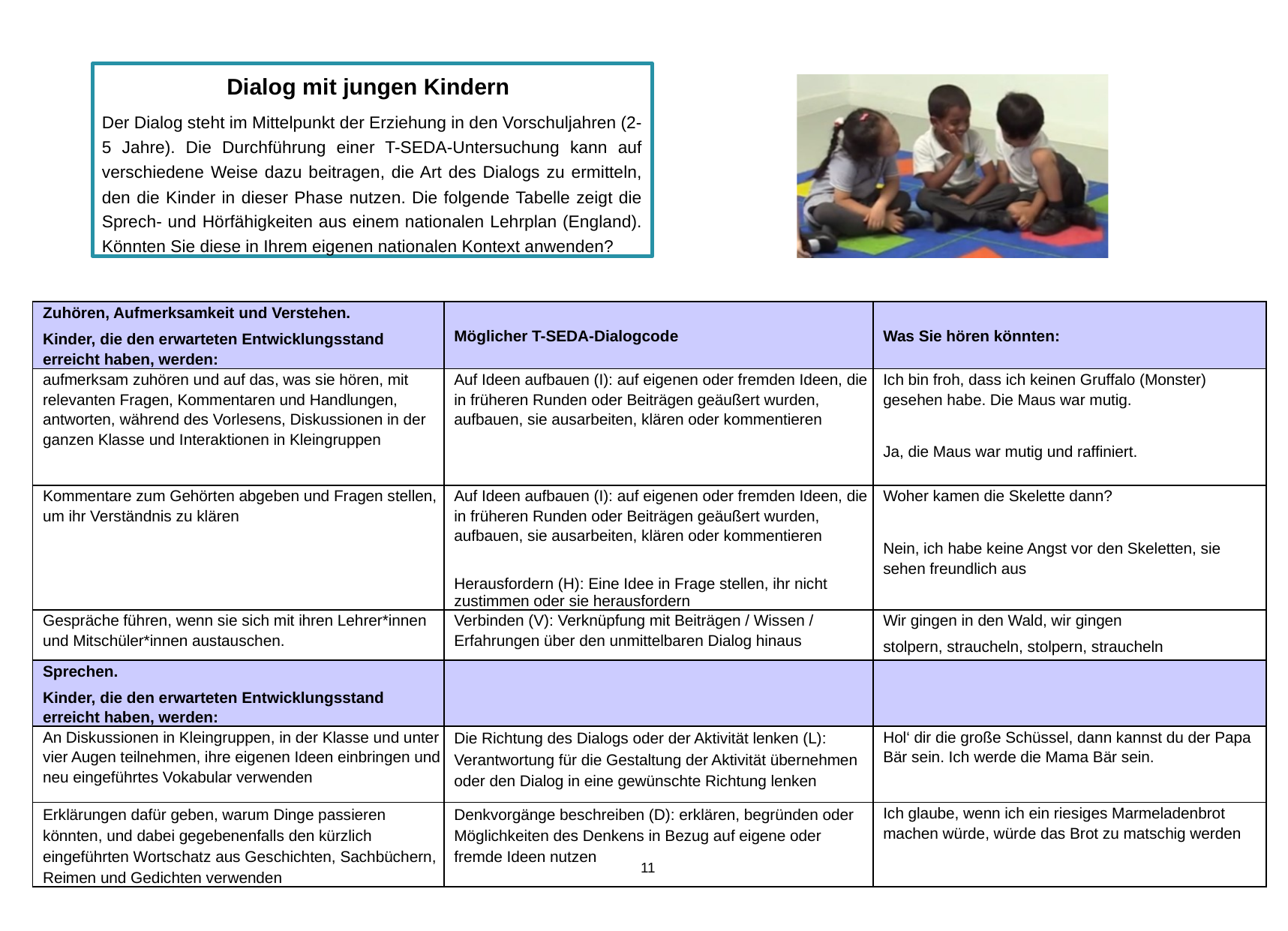

Dialog mit jungen Kindern
Der Dialog steht im Mittelpunkt der Erziehung in den Vorschuljahren (2-5 Jahre). Die Durchführung einer T-SEDA-Untersuchung kann auf verschiedene Weise dazu beitragen, die Art des Dialogs zu ermitteln, den die Kinder in dieser Phase nutzen. Die folgende Tabelle zeigt die Sprech- und Hörfähigkeiten aus einem nationalen Lehrplan (England). Könnten Sie diese in Ihrem eigenen nationalen Kontext anwenden?

| Zuhören, Aufmerksamkeit und Verstehen. Kinder, die den erwarteten Entwicklungsstand erreicht haben, werden: | Möglicher T-SEDA-Dialogcode | Was Sie hören könnten: |
| --- | --- | --- |
| aufmerksam zuhören und auf das, was sie hören, mit relevanten Fragen, Kommentaren und Handlungen, antworten, während des Vorlesens, Diskussionen in der ganzen Klasse und Interaktionen in Kleingruppen | Auf Ideen aufbauen (I): auf eigenen oder fremden Ideen, die in früheren Runden oder Beiträgen geäußert wurden, aufbauen, sie ausarbeiten, klären oder kommentieren | Ich bin froh, dass ich keinen Gruffalo (Monster) gesehen habe. Die Maus war mutig. Ja, die Maus war mutig und raffiniert. |
| Kommentare zum Gehörten abgeben und Fragen stellen, um ihr Verständnis zu klären | Auf Ideen aufbauen (I): auf eigenen oder fremden Ideen, die in früheren Runden oder Beiträgen geäußert wurden, aufbauen, sie ausarbeiten, klären oder kommentieren Herausfordern (H): Eine Idee in Frage stellen, ihr nicht zustimmen oder sie herausfordern | Woher kamen die Skelette dann? Nein, ich habe keine Angst vor den Skeletten, sie sehen freundlich aus |
| Gespräche führen, wenn sie sich mit ihren Lehrer\*innen und Mitschüler\*innen austauschen. | Verbinden (V): Verknüpfung mit Beiträgen / Wissen / Erfahrungen über den unmittelbaren Dialog hinaus | Wir gingen in den Wald, wir gingen stolpern, straucheln, stolpern, straucheln |
| Sprechen. Kinder, die den erwarteten Entwicklungsstand erreicht haben, werden: |  |  |
| An Diskussionen in Kleingruppen, in der Klasse und unter vier Augen teilnehmen, ihre eigenen Ideen einbringen und neu eingeführtes Vokabular verwenden | Die Richtung des Dialogs oder der Aktivität lenken (L): Verantwortung für die Gestaltung der Aktivität übernehmen oder den Dialog in eine gewünschte Richtung lenken | Hol‘ dir die große Schüssel, dann kannst du der Papa Bär sein. Ich werde die Mama Bär sein. |
| Erklärungen dafür geben, warum Dinge passieren könnten, und dabei gegebenenfalls den kürzlich eingeführten Wortschatz aus Geschichten, Sachbüchern, Reimen und Gedichten verwenden | Denkvorgänge beschreiben (D): erklären, begründen oder Möglichkeiten des Denkens in Bezug auf eigene oder fremde Ideen nutzen | Ich glaube, wenn ich ein riesiges Marmeladenbrot machen würde, würde das Brot zu matschig werden |
11